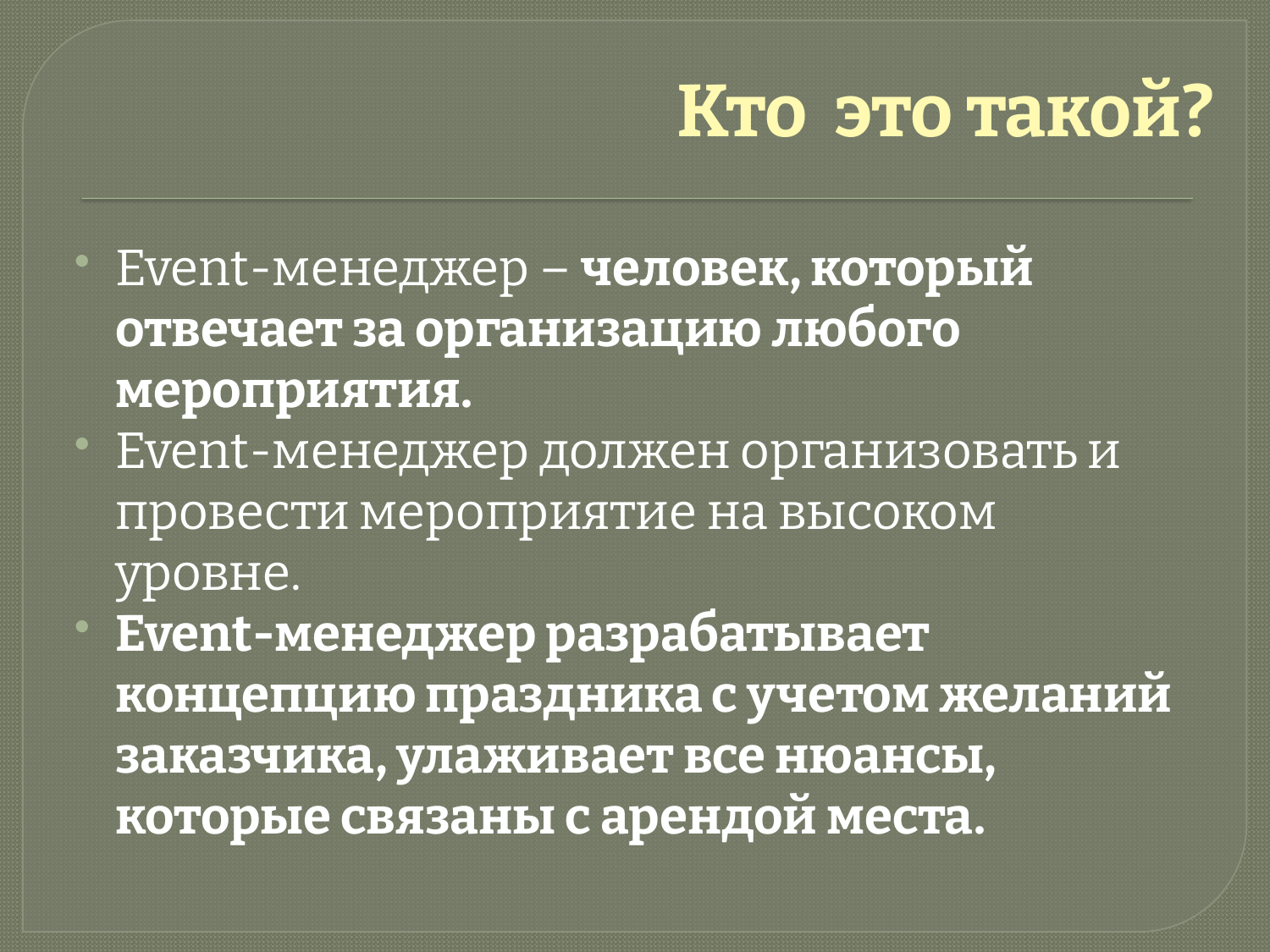

# Кто  это такой?
Event-менеджер – человек, который отвечает за организацию любого мероприятия.
Event-менеджер должен организовать и провести мероприятие на высоком уровне.
Event-менеджер разрабатывает концепцию праздника с учетом желаний заказчика, улаживает все нюансы, которые связаны с арендой места.